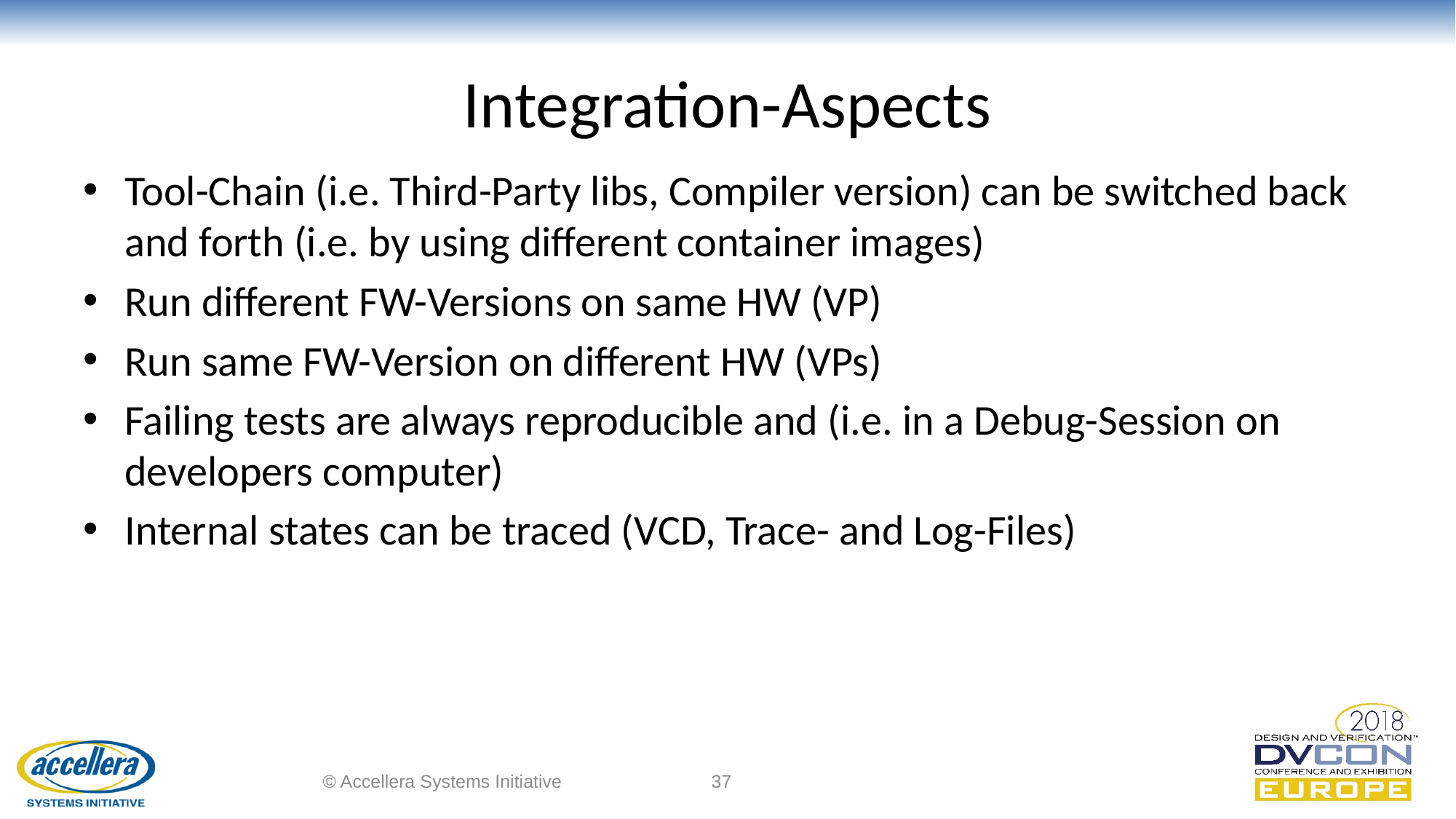

# Integration-Aspects
Tool-Chain (i.e. Third-Party libs, Compiler version) can be switched back and forth (i.e. by using different container images)
Run different FW-Versions on same HW (VP)
Run same FW-Version on different HW (VPs)
Failing tests are always reproducible and (i.e. in a Debug-Session on developers computer)
Internal states can be traced (VCD, Trace- and Log-Files)

© Accellera Systems Initiative
37